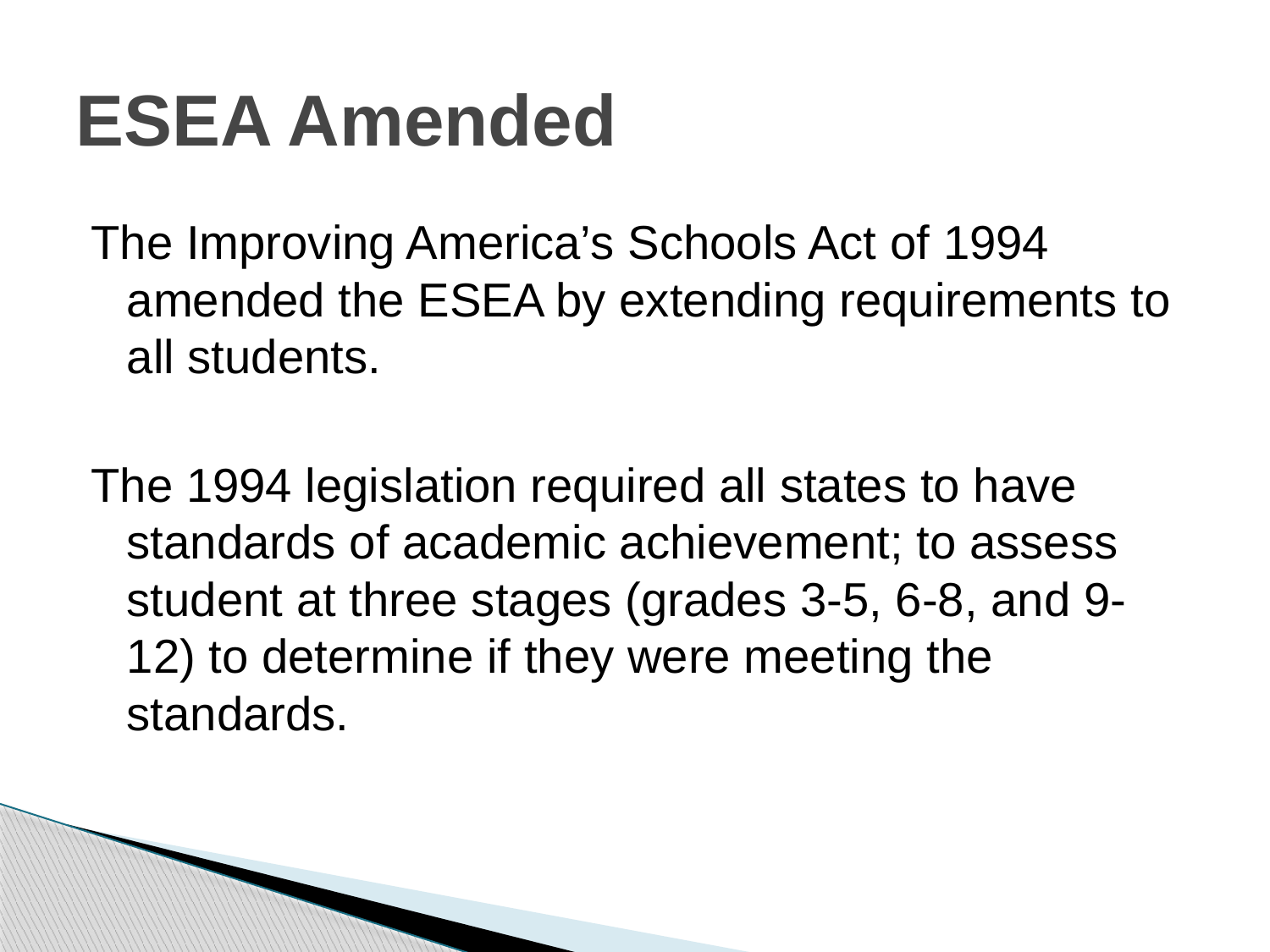

# ESEA Amended
The Improving America’s Schools Act of 1994 amended the ESEA by extending requirements to all students.

The 1994 legislation required all states to have standards of academic achievement; to assess student at three stages (grades 3-5, 6-8, and 9-12) to determine if they were meeting the standards.